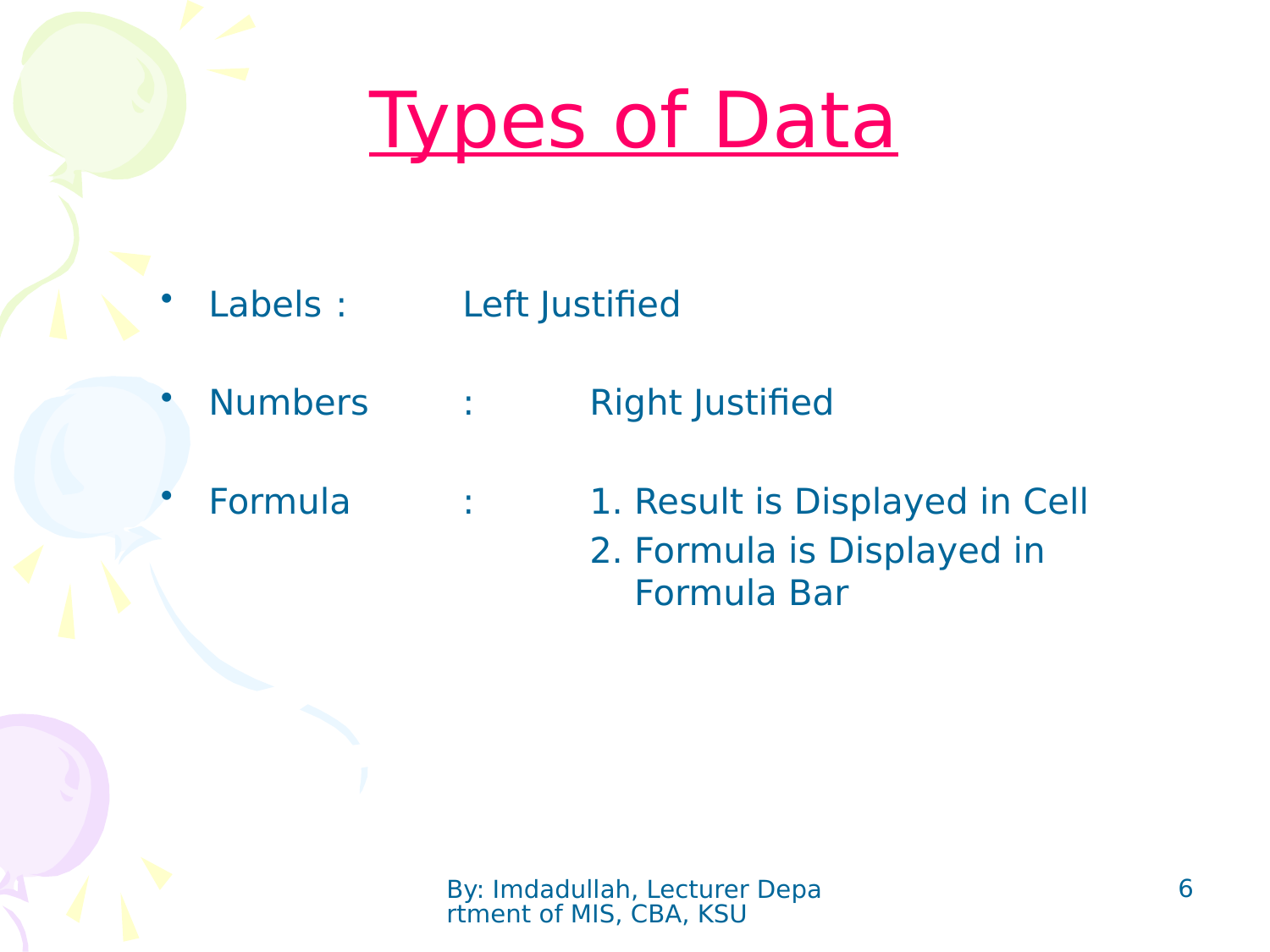

# Types of Data
Labels	:	Left Justified

Numbers	:	Right Justified

Formula	:	1. Result is Displayed in Cell
				2. Formula is Displayed in 				    Formula Bar

6
By: Imdadullah, Lecturer Department of MIS, CBA, KSU